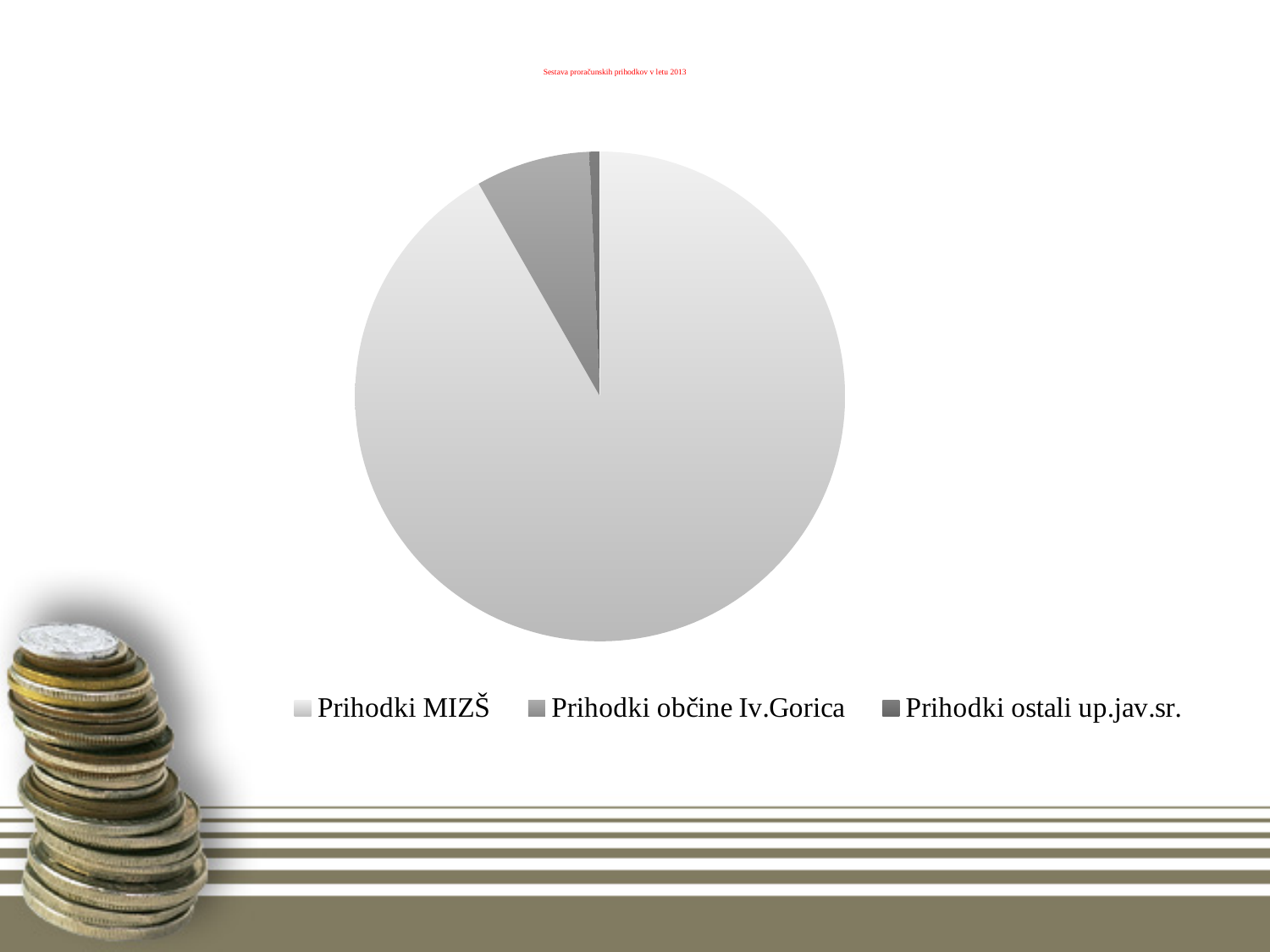

# Sestava proračunskih prihodkov v letu 2013

### Chart:

| Category | Leto 2014 |
|---|---|
| Prihodki MIZŠ | 3751668.0 |
| Prihodki občine Iv.Gorica | 308717.0 |
| Prihodki ostali up.jav.sr. | 28513.0 |